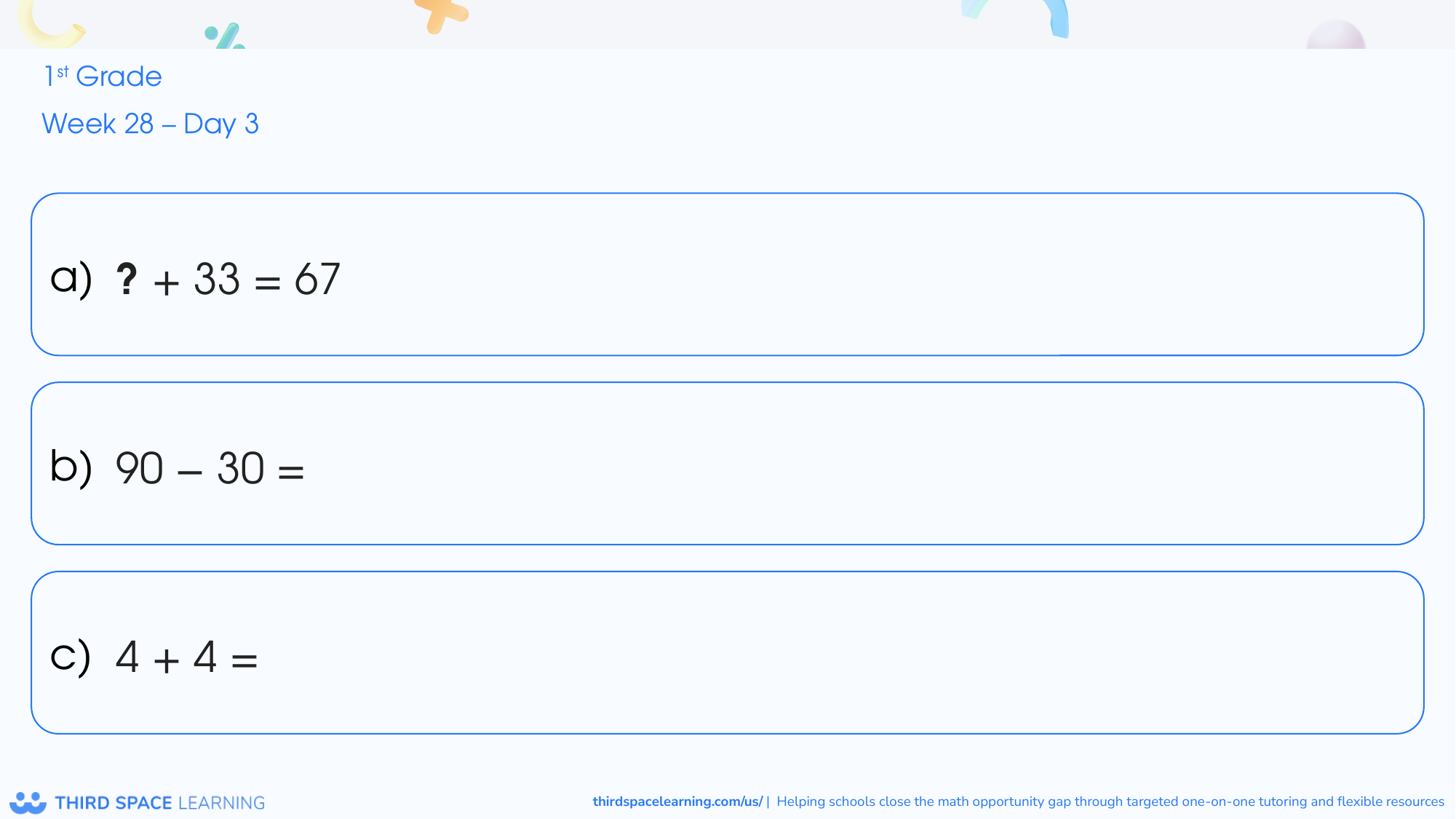

1st Grade
Week 28 – Day 3
? + 33 = 67
90 − 30 =
4 + 4 =